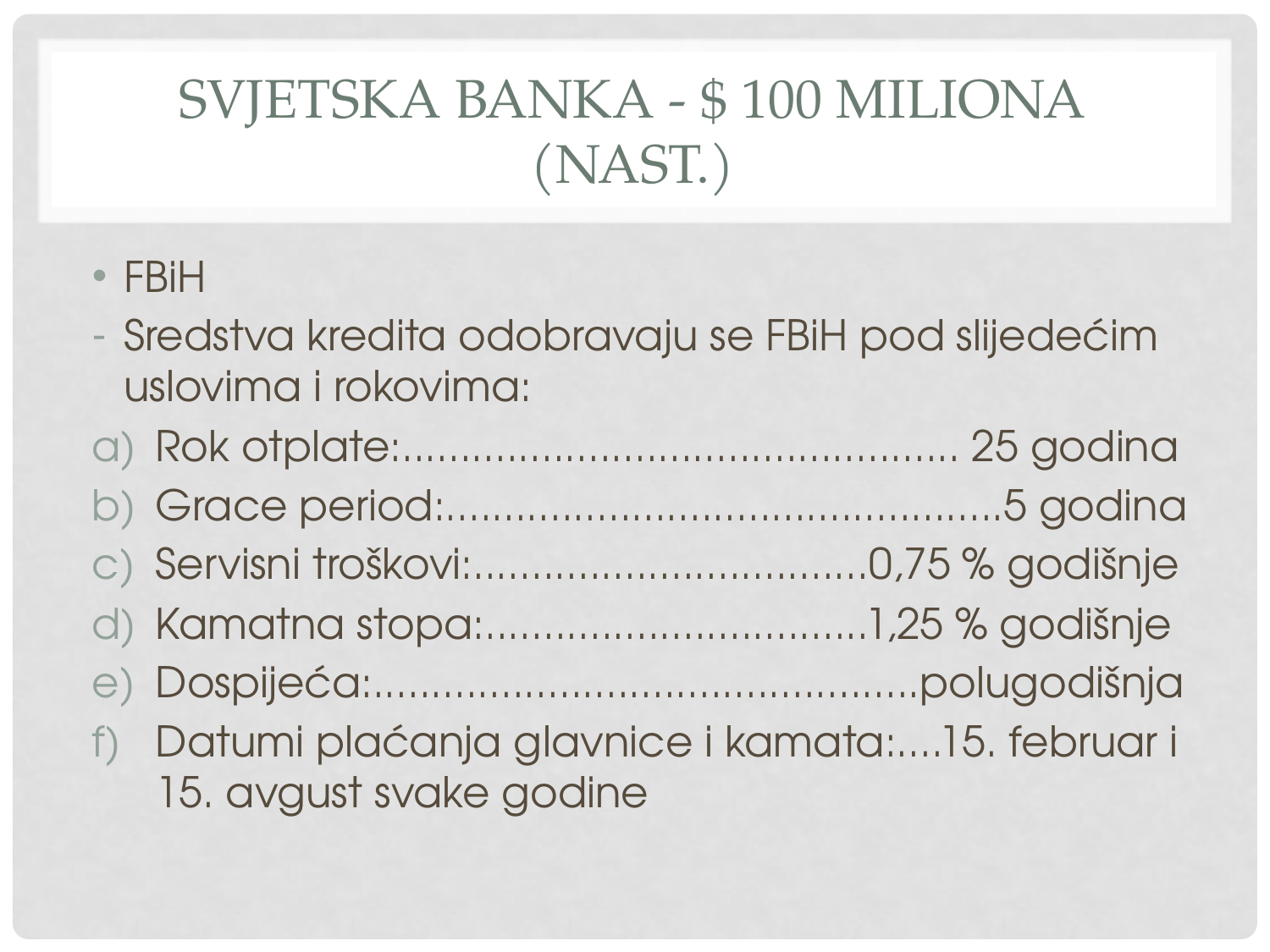

# Svjetska banka - $ 100 miliona (nast.)
FBiH
Sredstva kredita odobravaju se FBiH pod slijedećim uslovima i rokovima:
Rok otplate:................................................ 25 godina
Grace period:................................................5 godina
Servisni troškovi:..................................0,75 % godišnje
Kamatna stopa:.................................1,25 % godišnje
Dospijeća:...............................................polugodišnja
Datumi plaćanja glavnice i kamata:....15. februar i 15. avgust svake godine